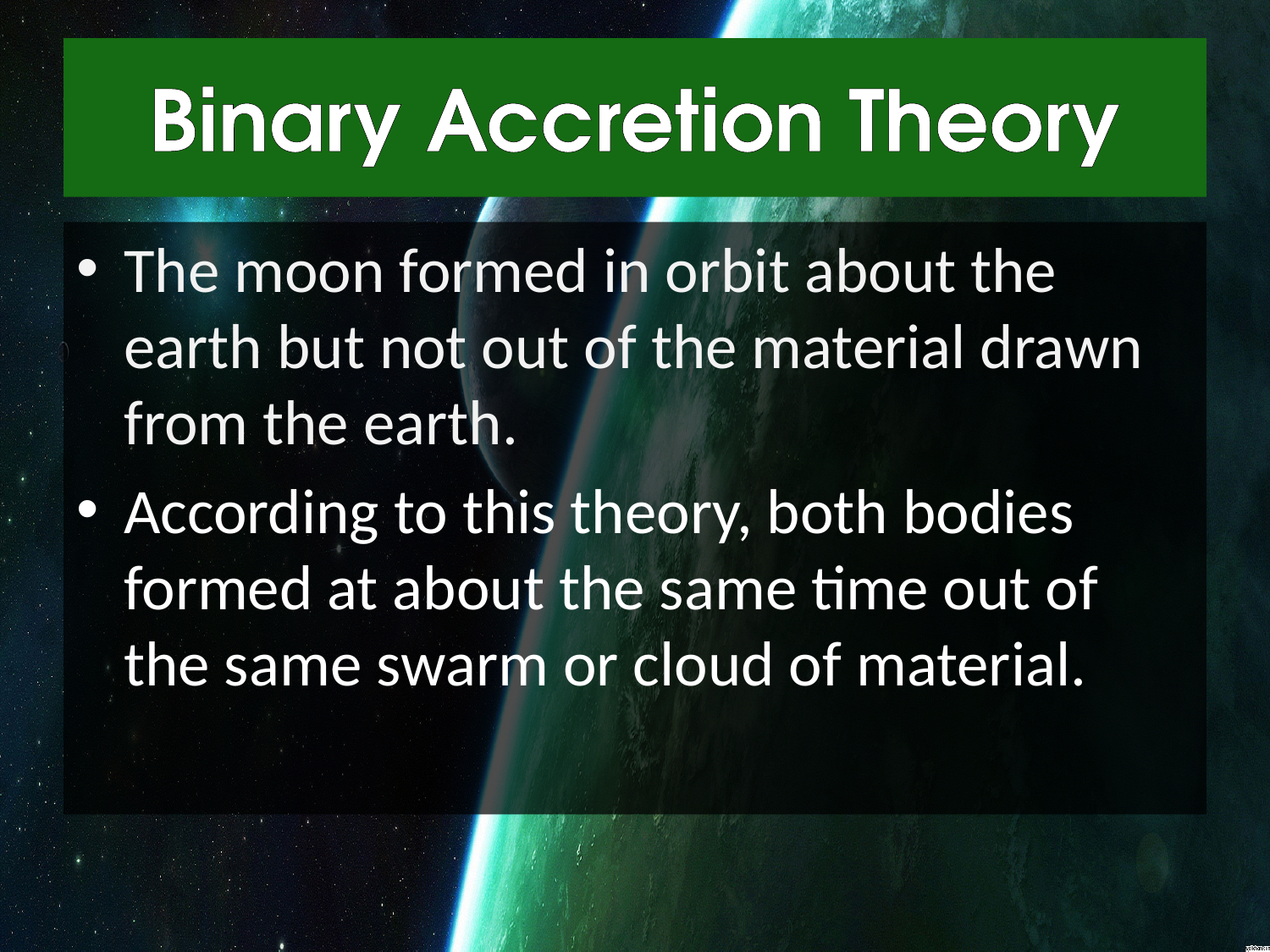

# Binary Accretion Theory
The moon formed in orbit about the earth but not out of the material drawn from the earth.
According to this theory, both bodies formed at about the same time out of the same swarm or cloud of material.